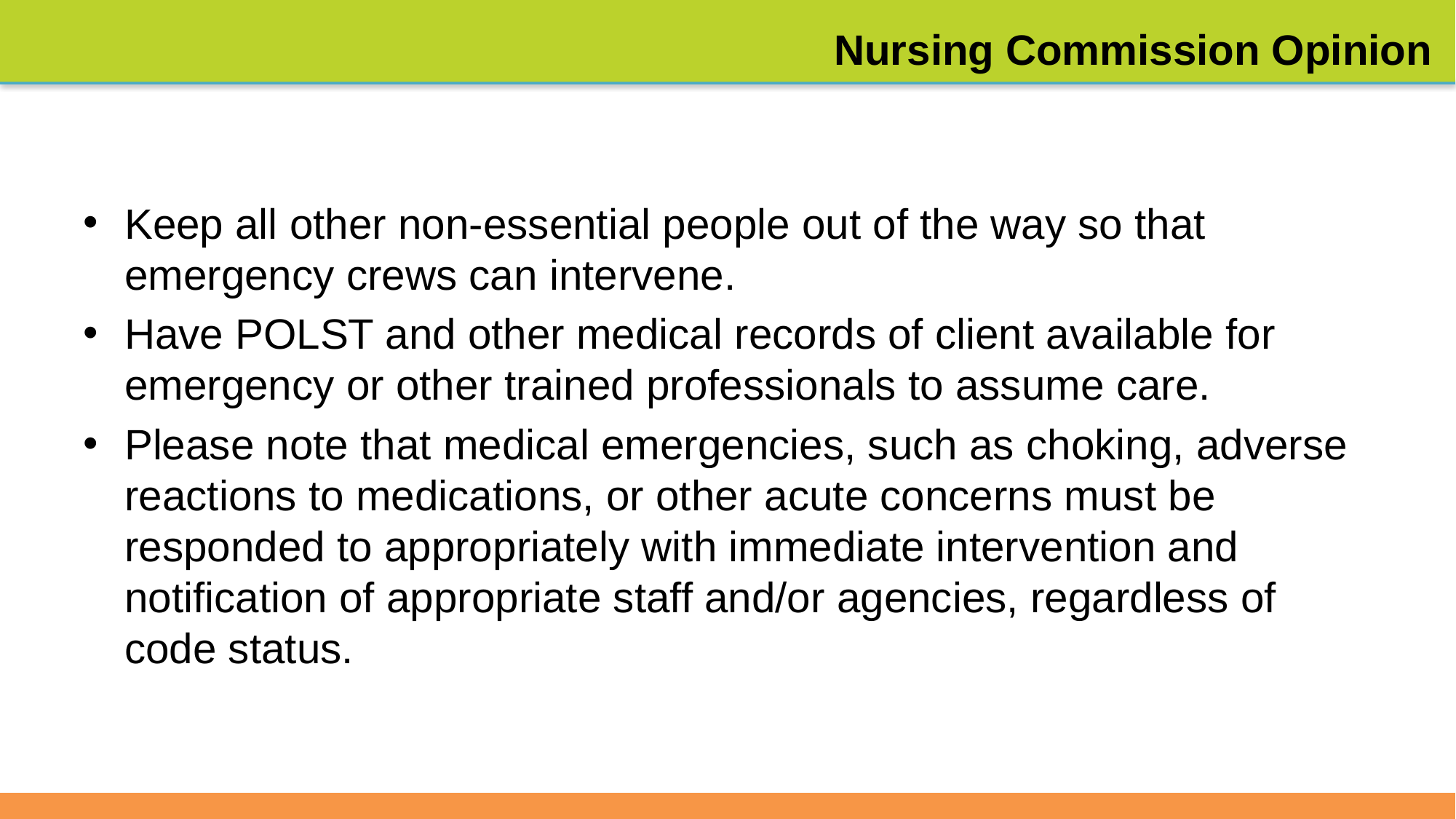

# Nursing Commission Opinion
Keep all other non-essential people out of the way so that emergency crews can intervene.
Have POLST and other medical records of client available for emergency or other trained professionals to assume care.
Please note that medical emergencies, such as choking, adverse reactions to medications, or other acute concerns must be responded to appropriately with immediate intervention and notification of appropriate staff and/or agencies, regardless of code status.